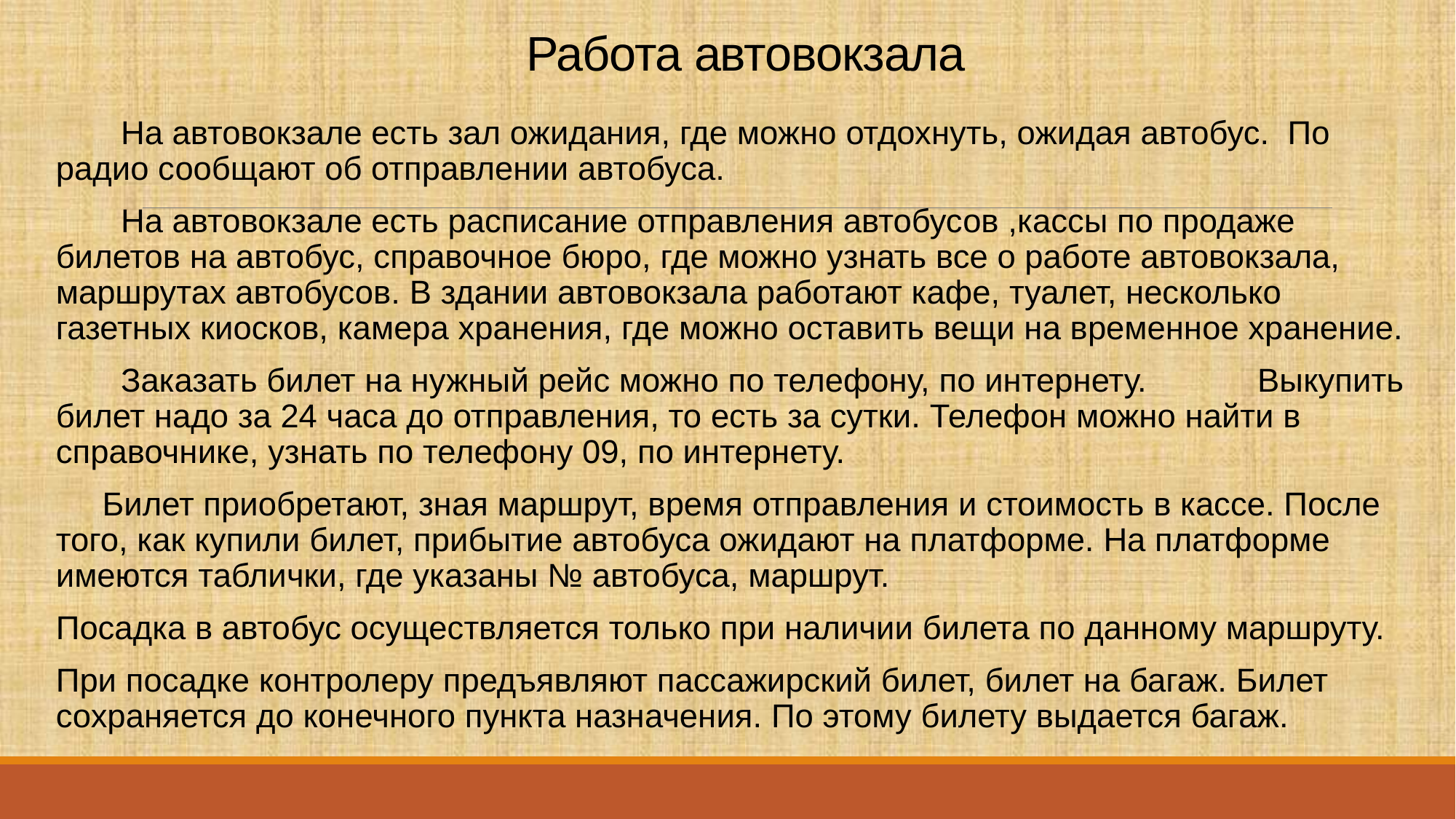

# Работа автовокзала
       На автовокзале есть зал ожидания, где можно отдохнуть, ожидая автобус.  По радио сообщают об отправлении автобуса.
       На автовокзале есть расписание отправления автобусов ,кассы по продаже билетов на автобус, справочное бюро, где можно узнать все о работе автовокзала, маршрутах автобусов. В здании автовокзала работают кафе, туалет, несколько газетных киосков, камера хранения, где можно оставить вещи на временное хранение.
       Заказать билет на нужный рейс можно по телефону, по интернету.            Выкупить билет надо за 24 часа до отправления, то есть за сутки. Телефон можно найти в справочнике, узнать по телефону 09, по интернету.
     Билет приобретают, зная маршрут, время отправления и стоимость в кассе. После того, как купили билет, прибытие автобуса ожидают на платформе. На платформе имеются таблички, где указаны № автобуса, маршрут.
Посадка в автобус осуществляется только при наличии билета по данному маршруту.
При посадке контролеру предъявляют пассажирский билет, билет на багаж. Билет сохраняется до конечного пункта назначения. По этому билету выдается багаж.